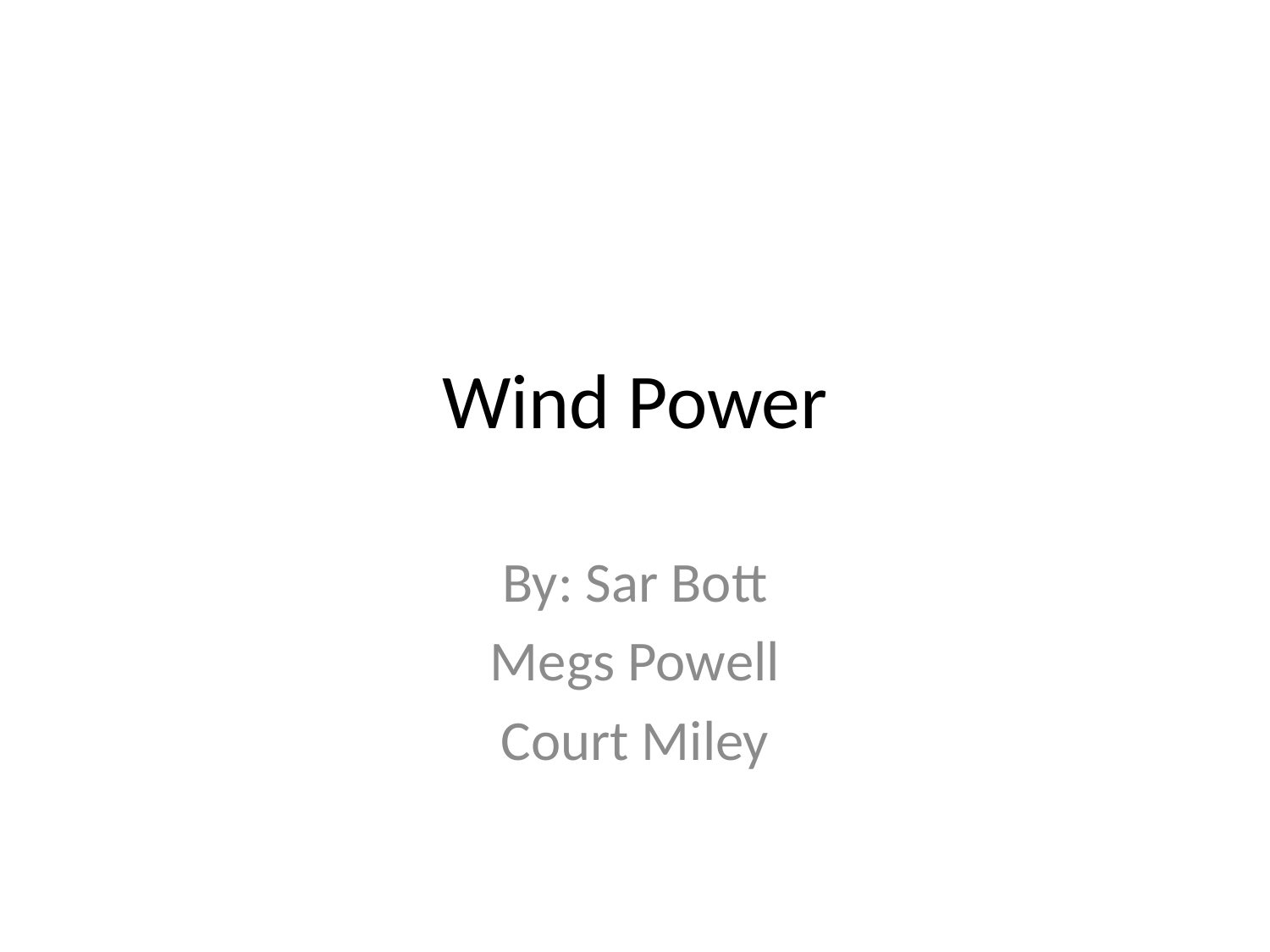

# Wind Power
By: Sar Bott
Megs Powell
Court Miley